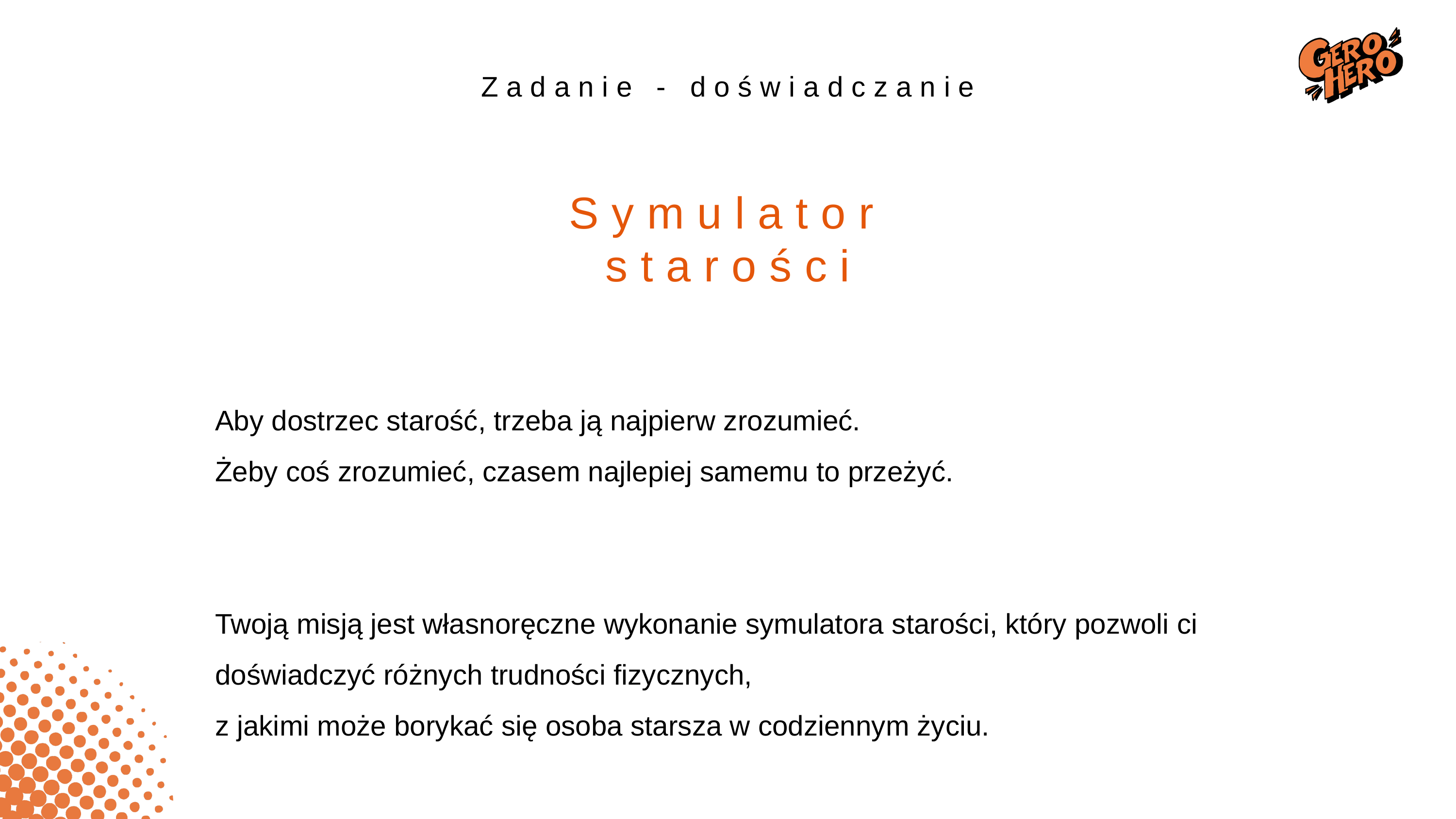

Zadanie - doświadczanie
Symulator starości
Aby dostrzec starość, trzeba ją najpierw zrozumieć.
Żeby coś zrozumieć, czasem najlepiej samemu to przeżyć.

Twoją misją jest własnoręczne wykonanie symulatora starości, który pozwoli ci doświadczyć różnych trudności fizycznych,
z jakimi może borykać się osoba starsza w codziennym życiu.